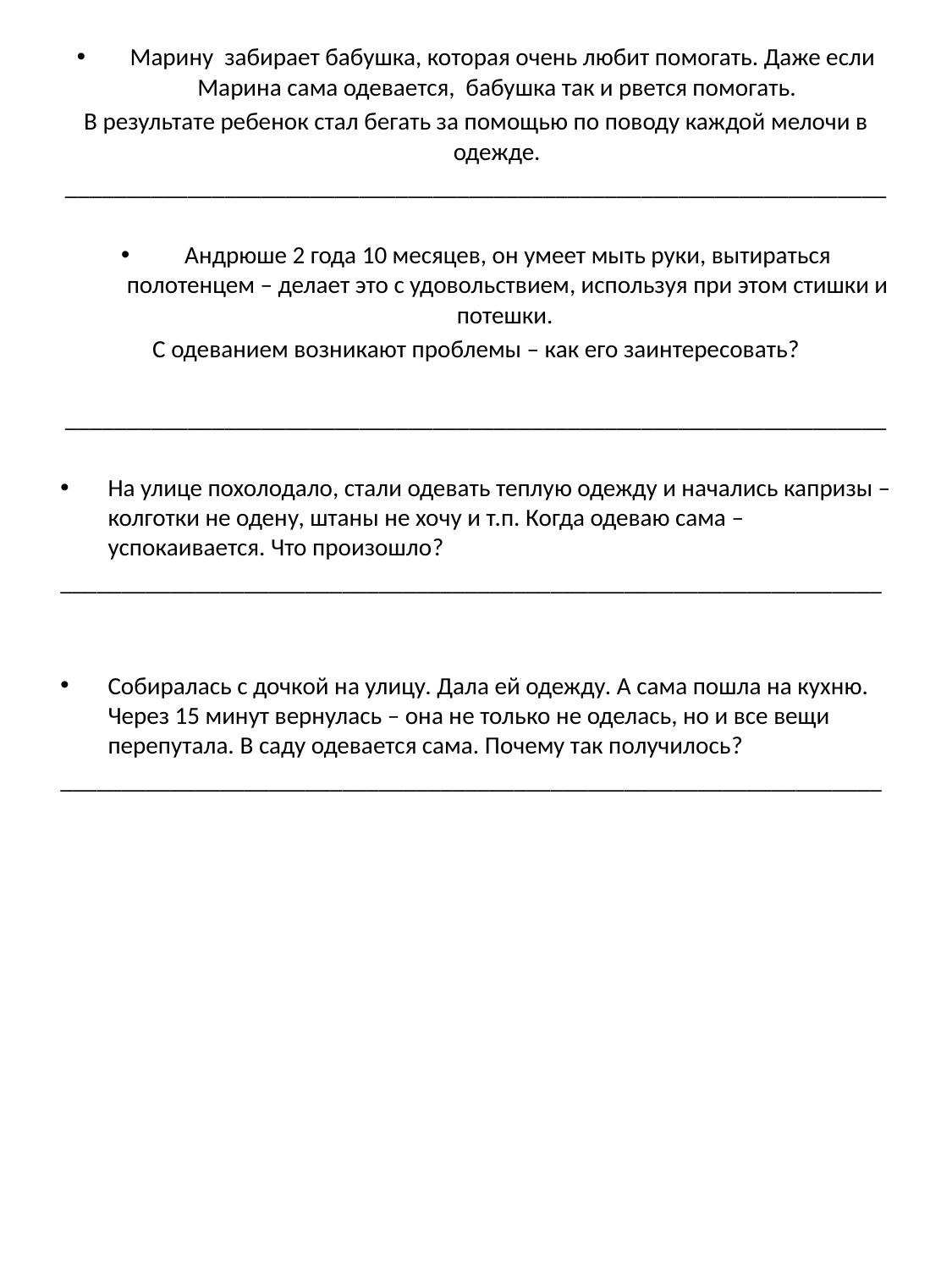

Марину  забирает бабушка, которая очень любит помогать. Даже если Марина сама одевается,  бабушка так и рвется помогать.
В результате ребенок стал бегать за помощью по поводу каждой мелочи в одежде.
___________________________________________________________________

Андрюше 2 года 10 месяцев, он умеет мыть руки, вытираться полотенцем – делает это с удовольствием, используя при этом стишки и потешки.
С одеванием возникают проблемы – как его заинтересовать?

___________________________________________________________________

На улице похолодало, стали одевать теплую одежду и начались капризы – колготки не одену, штаны не хочу и т.п. Когда одеваю сама – успокаивается. Что произошло?
___________________________________________________________________

Собиралась с дочкой на улицу. Дала ей одежду. А сама пошла на кухню. Через 15 минут вернулась – она не только не оделась, но и все вещи перепутала. В саду одевается сама. Почему так получилось?
___________________________________________________________________